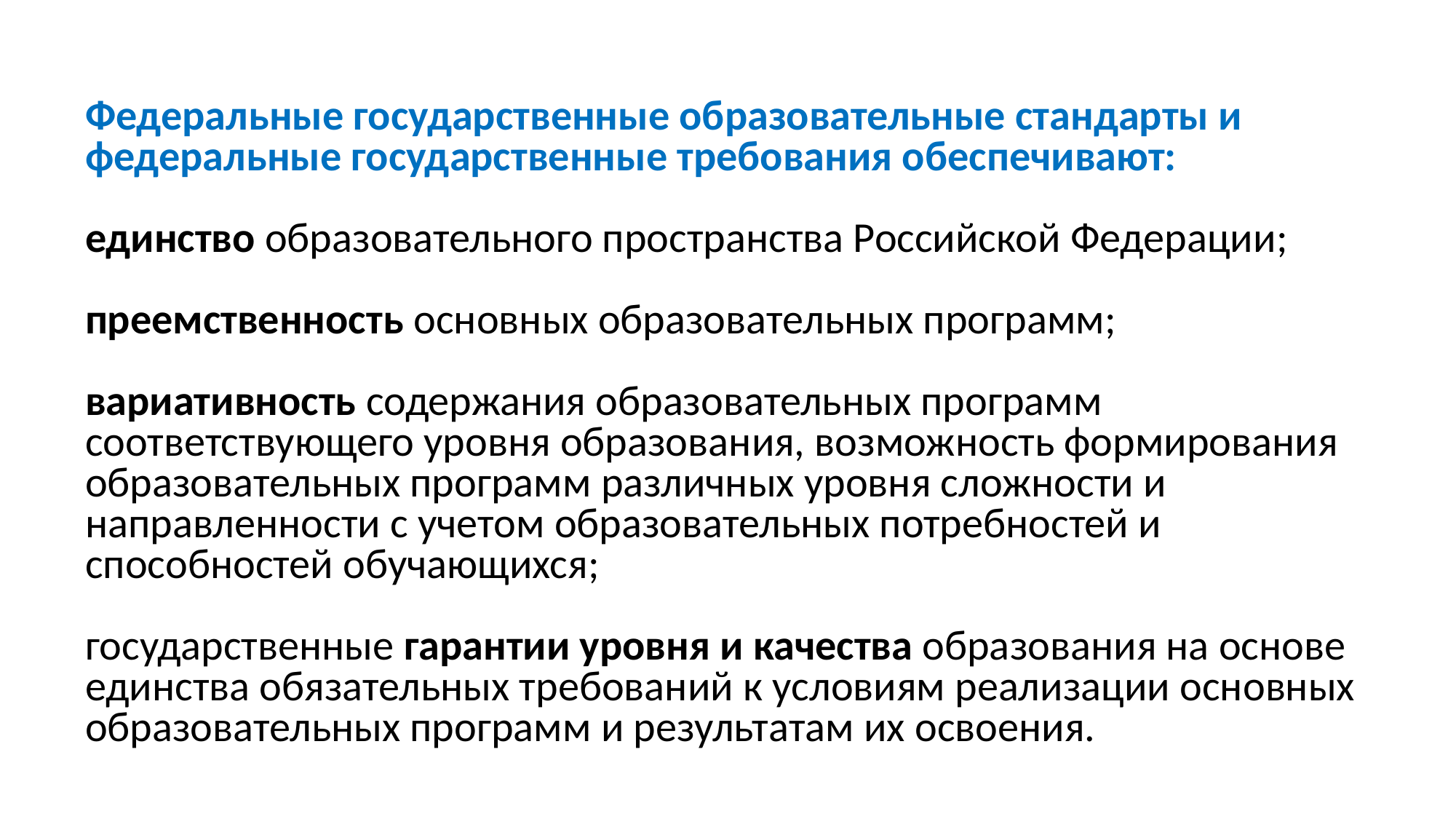

Федеральные государственные образовательные стандарты и федеральные государственные требования обеспечивают:

единство образовательного пространства Российской Федерации;

преемственность основных образовательных программ;

вариативность содержания образовательных программ соответствующего уровня образования, возможность формирования образовательных программ различных уровня сложности и направленности с учетом образовательных потребностей и способностей обучающихся;

государственные гарантии уровня и качества образования на основе единства обязательных требований к условиям реализации основных образовательных программ и результатам их освоения.